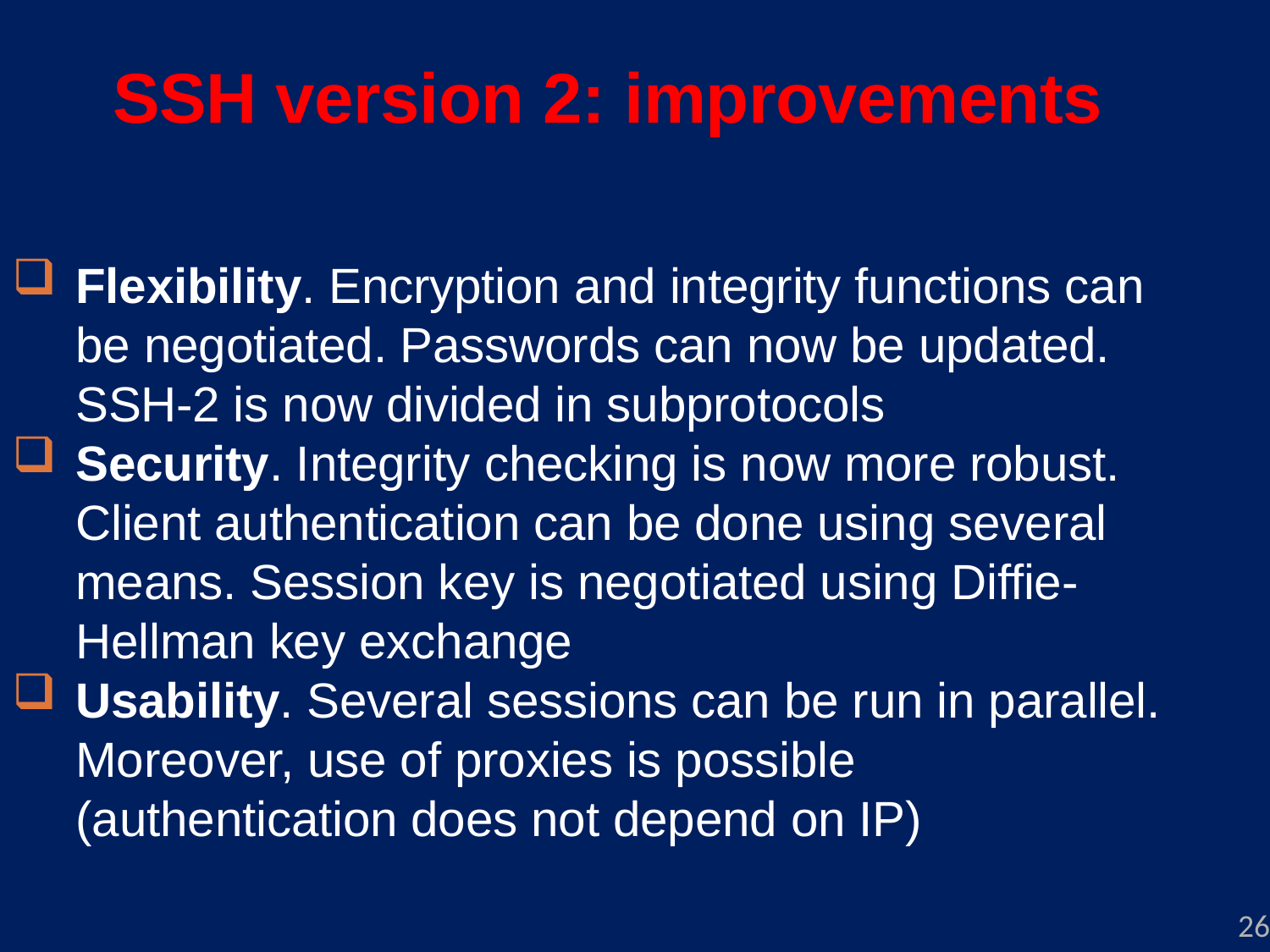

SSH version 2: improvements
Flexibility. Encryption and integrity functions can be negotiated. Passwords can now be updated. SSH-2 is now divided in subprotocols
Security. Integrity checking is now more robust. Client authentication can be done using several means. Session key is negotiated using Diffie-Hellman key exchange
Usability. Several sessions can be run in parallel. Moreover, use of proxies is possible (authentication does not depend on IP)
26